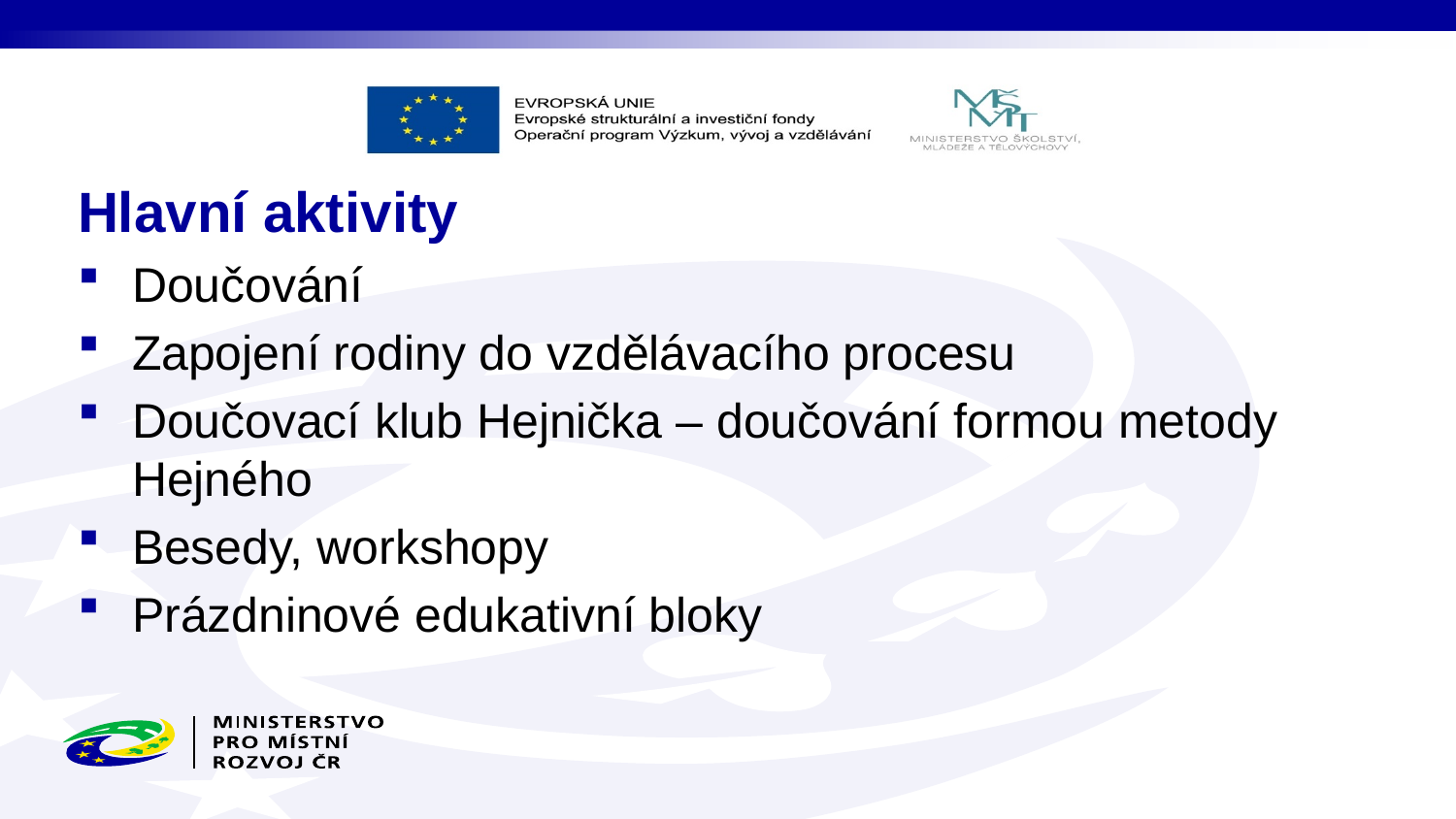

# Hlavní aktivity
Doučování
Zapojení rodiny do vzdělávacího procesu
Doučovací klub Hejnička – doučování formou metody Hejného
Besedy, workshopy
Prázdninové edukativní bloky